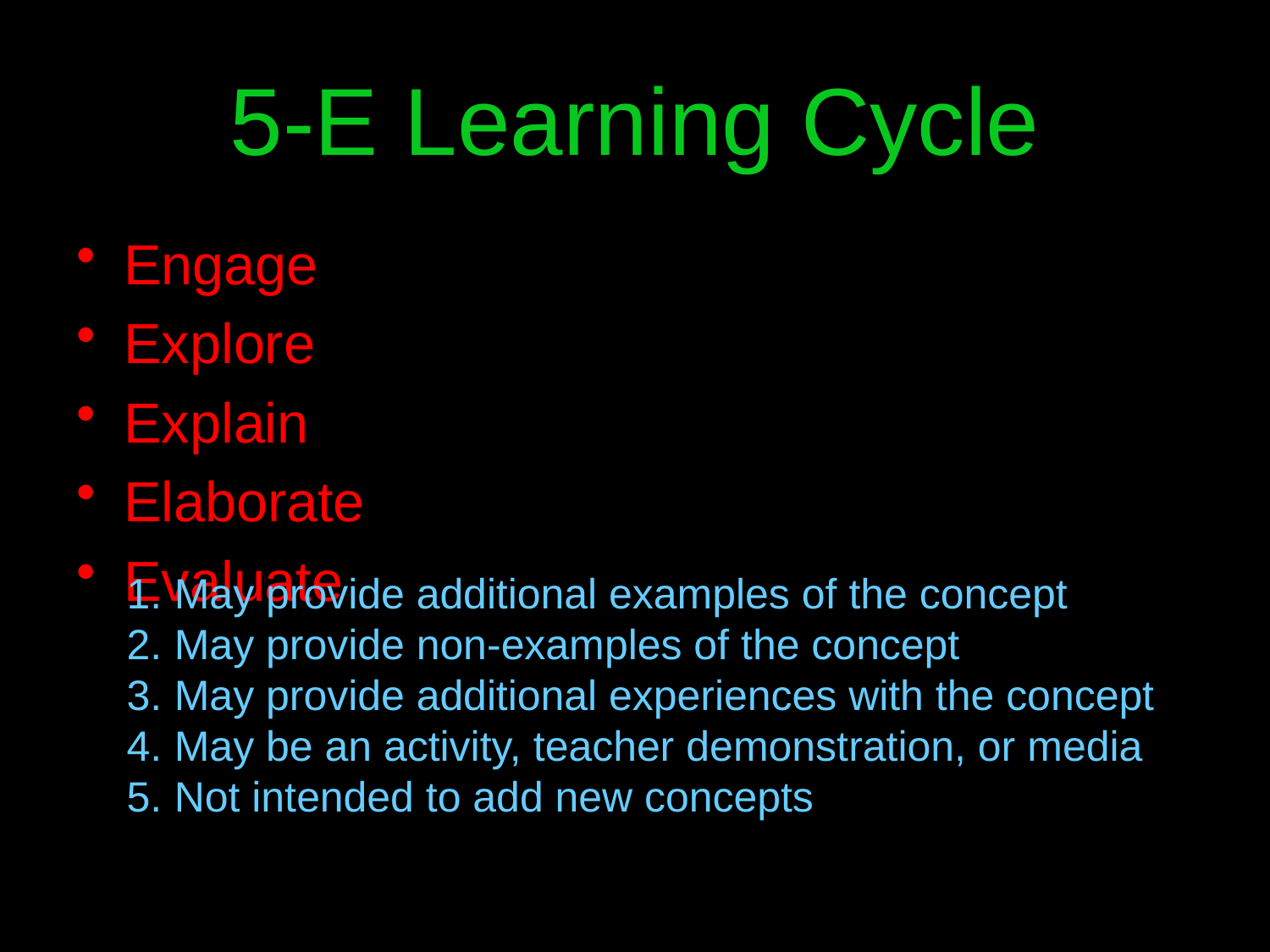

# 5-E Learning Cycle
Engage
Explore
Explain
Elaborate
Evaluate

May provide additional examples of the concept
May provide non-examples of the concept
May provide additional experiences with the concept
May be an activity, teacher demonstration, or media
Not intended to add new concepts